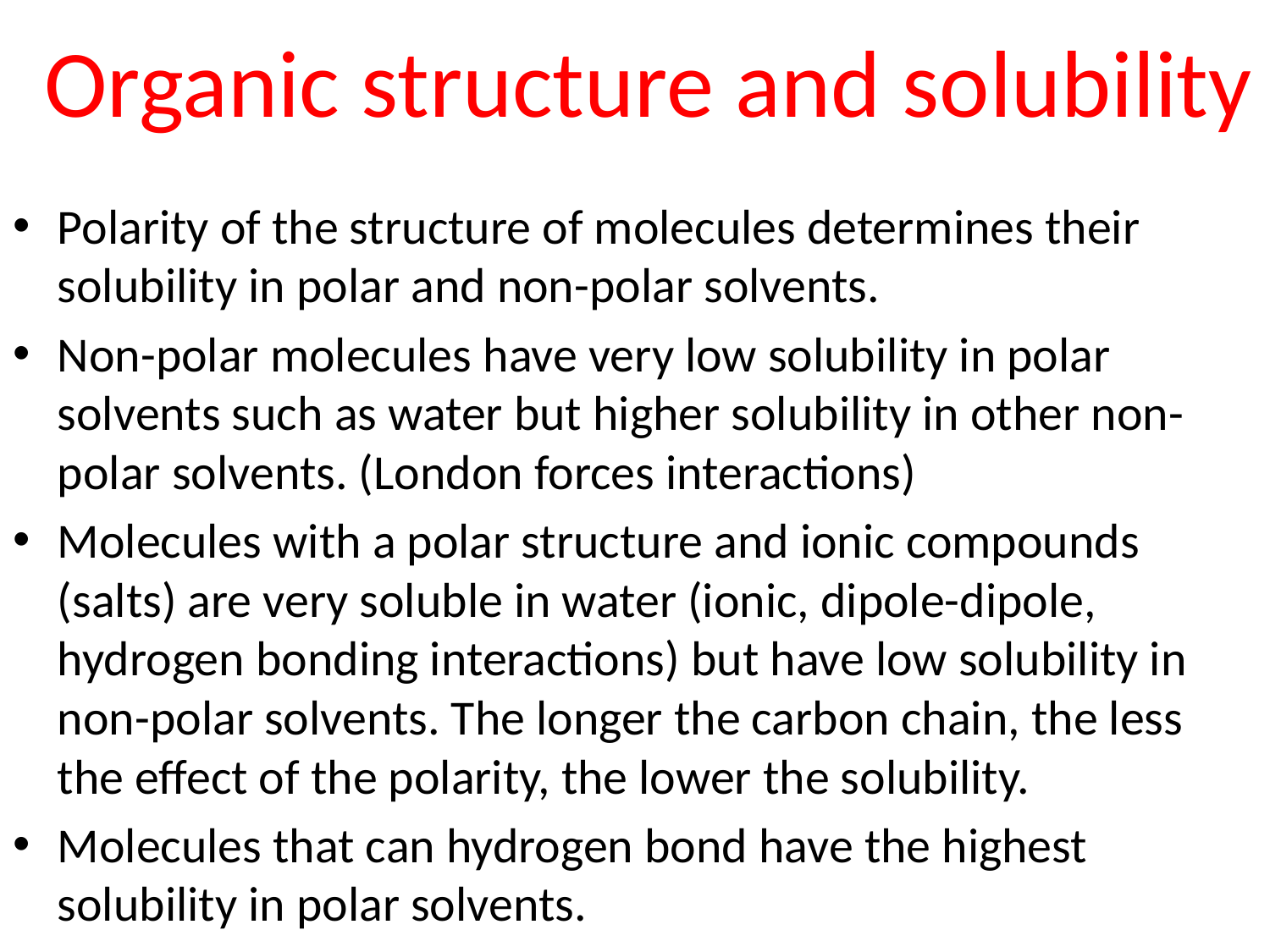

# Organic structure and solubility
Polarity of the structure of molecules determines their solubility in polar and non-polar solvents.
Non-polar molecules have very low solubility in polar solvents such as water but higher solubility in other non-polar solvents. (London forces interactions)
Molecules with a polar structure and ionic compounds (salts) are very soluble in water (ionic, dipole-dipole, hydrogen bonding interactions) but have low solubility in non-polar solvents. The longer the carbon chain, the less the effect of the polarity, the lower the solubility.
Molecules that can hydrogen bond have the highest solubility in polar solvents.